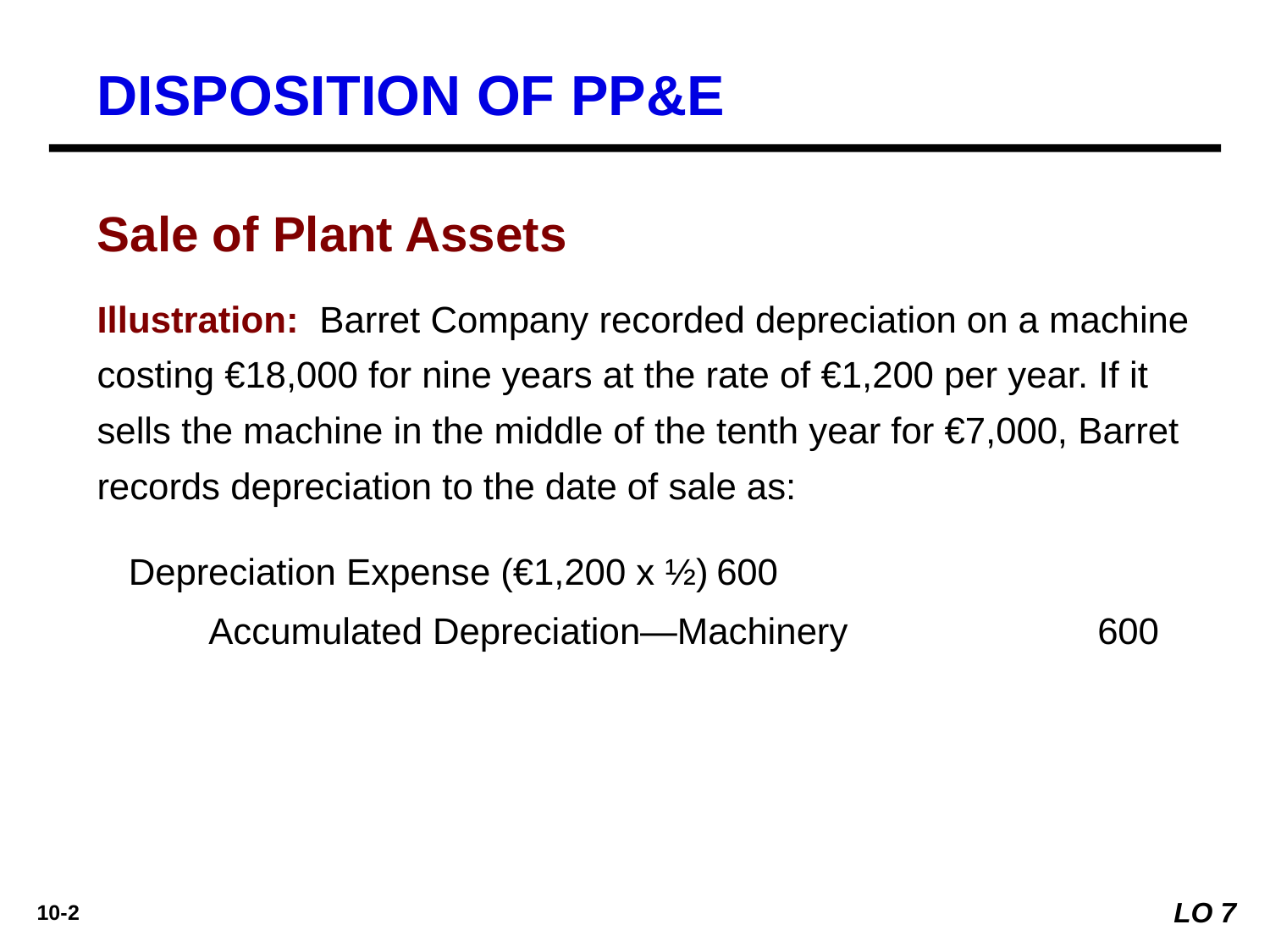

DISPOSITION OF PP&E

Sale of Plant Assets
Illustration:  Barret Company recorded depreciation on a machine costing €18,000 for nine years at the rate of €1,200 per year. If it sells the machine in the middle of the tenth year for €7,000, Barret records depreciation to the date of sale as:
Depreciation Expense (€1,200 x ½)	600
	Accumulated Depreciation—Machinery		600
LO 7